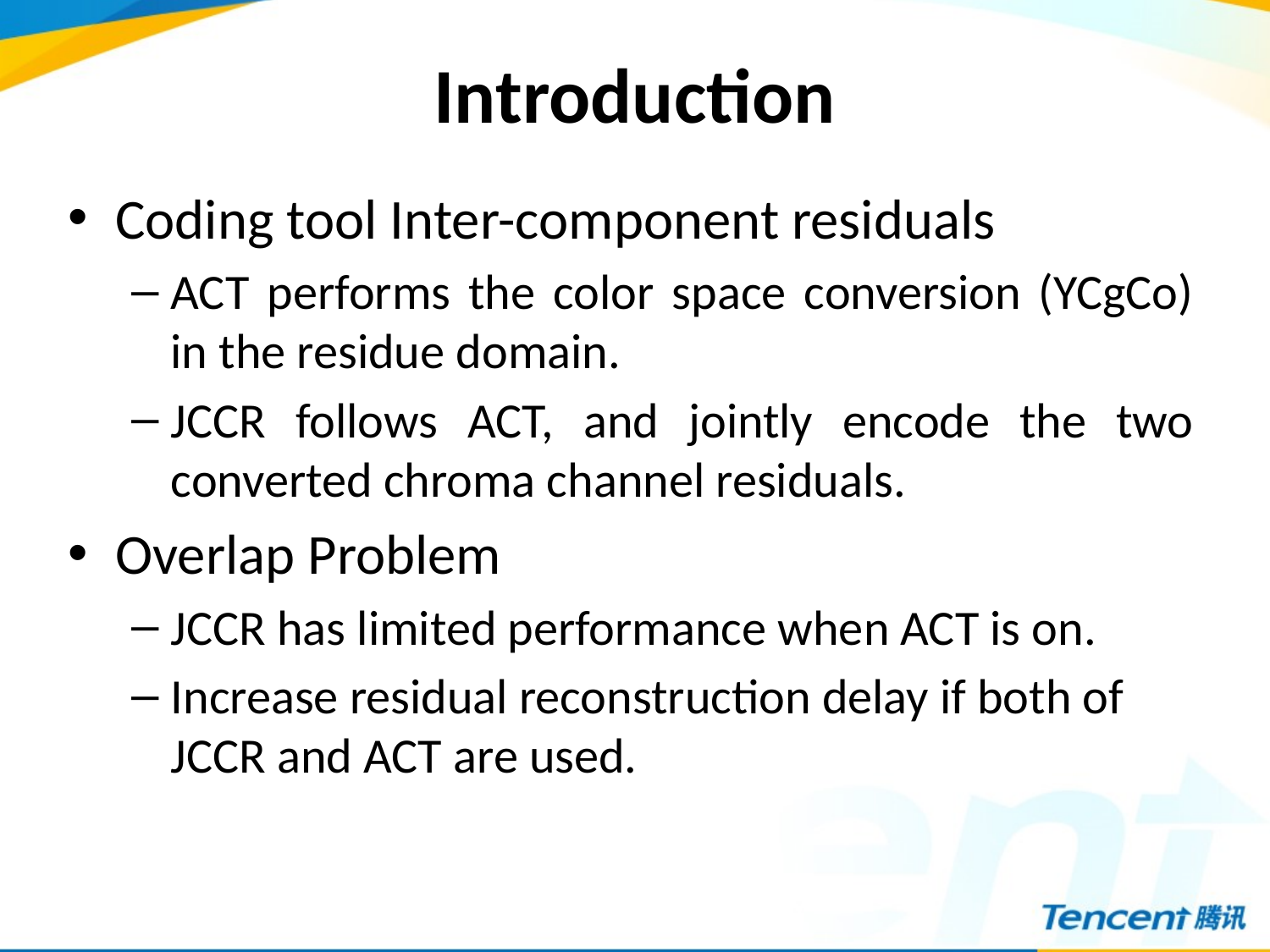

# Introduction
Coding tool Inter-component residuals
ACT performs the color space conversion (YCgCo) in the residue domain.
JCCR follows ACT, and jointly encode the two converted chroma channel residuals.
Overlap Problem
JCCR has limited performance when ACT is on.
Increase residual reconstruction delay if both of JCCR and ACT are used.